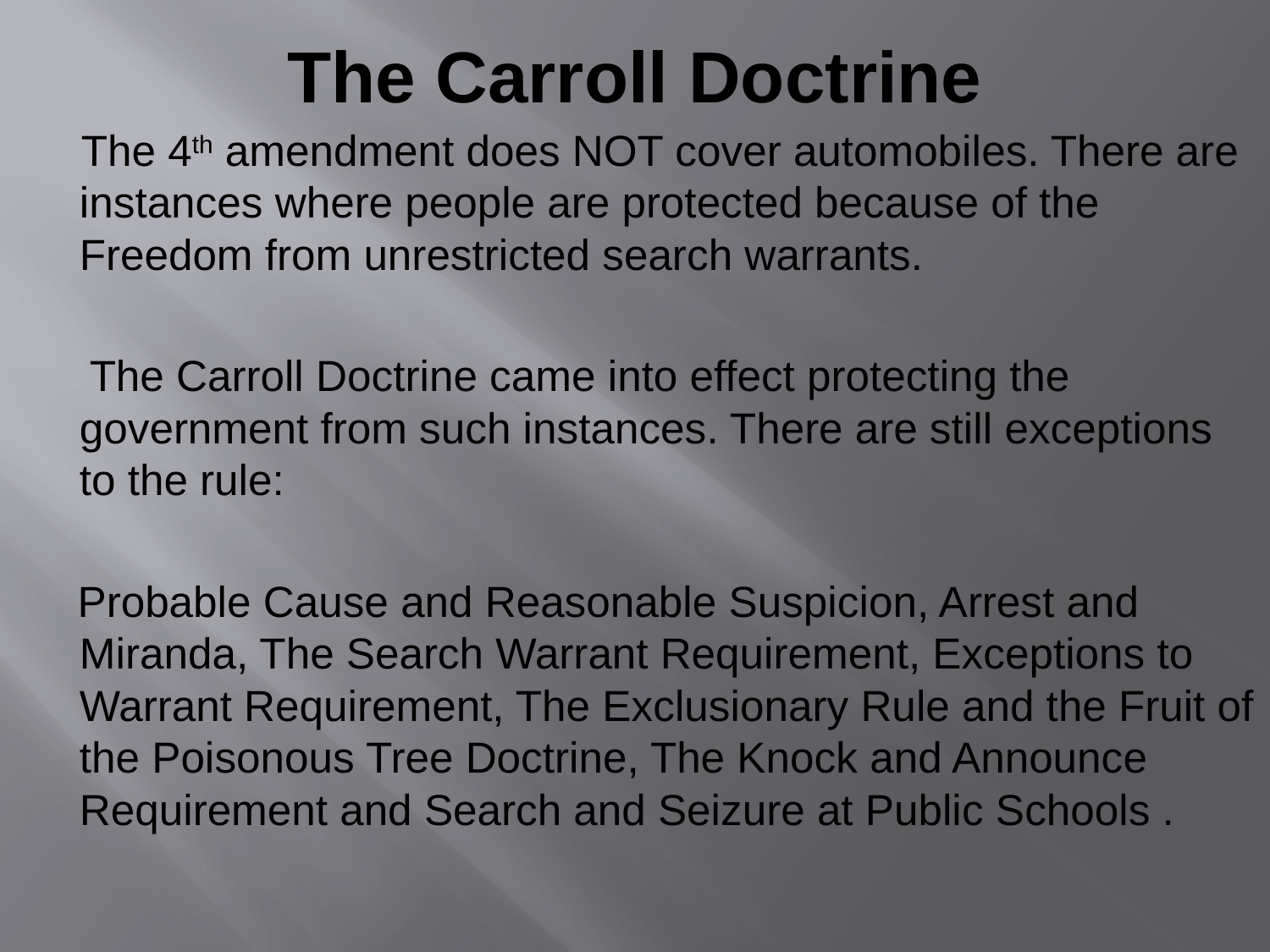

# The Carroll Doctrine
     The 4th amendment does NOT cover automobiles. There are instances where people are protected because of the Freedom from unrestricted search warrants.

     The Carroll Doctrine came into effect protecting the government from such instances. There are still exceptions to the rule:

    Probable Cause and Reasonable Suspicion, Arrest and Miranda, The Search Warrant Requirement, Exceptions to Warrant Requirement, The Exclusionary Rule and the Fruit of the Poisonous Tree Doctrine, The Knock and Announce Requirement and Search and Seizure at Public Schools .